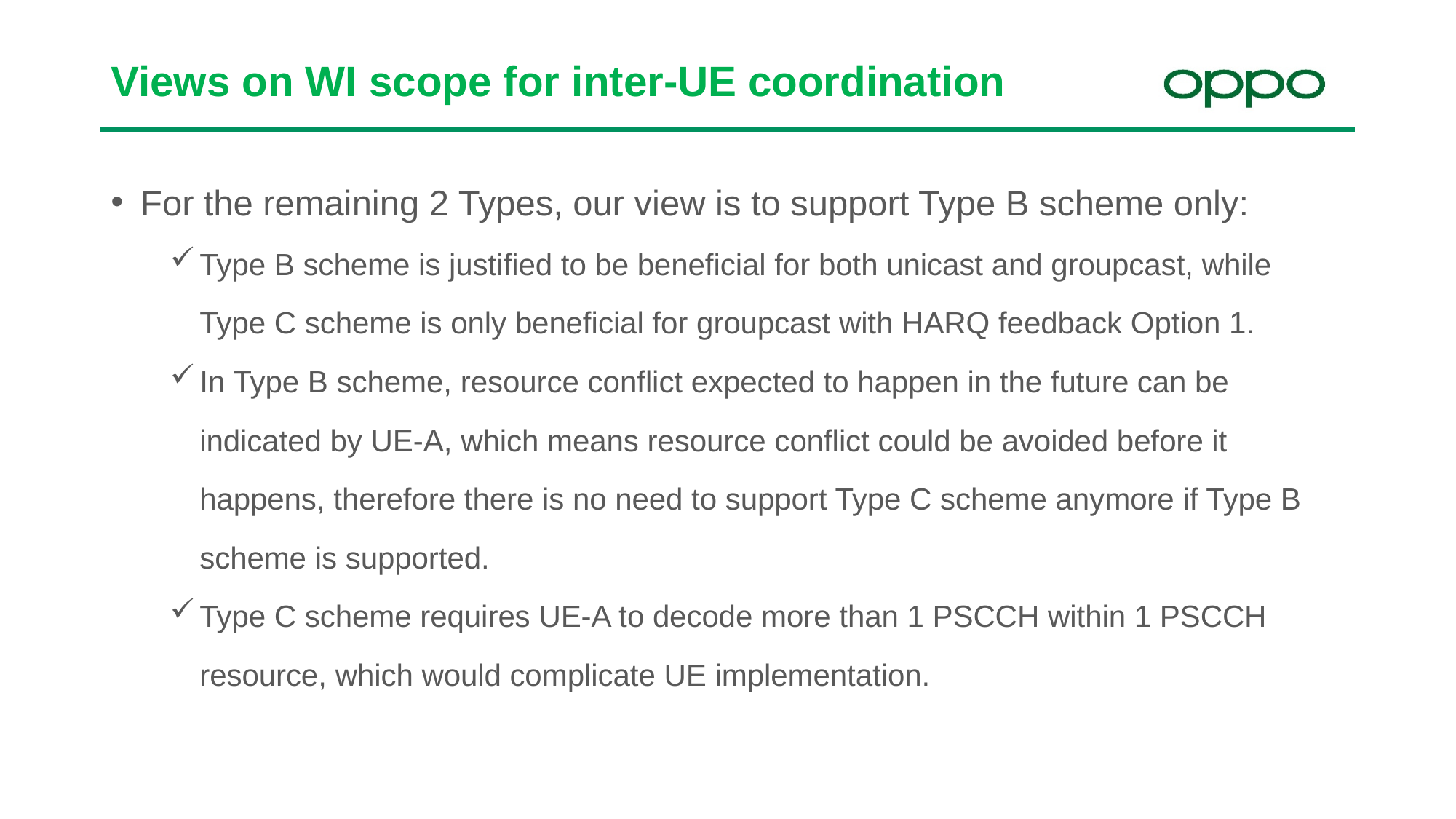

# Views on WI scope for inter-UE coordination
For the remaining 2 Types, our view is to support Type B scheme only:
Type B scheme is justified to be beneficial for both unicast and groupcast, while Type C scheme is only beneficial for groupcast with HARQ feedback Option 1.
In Type B scheme, resource conflict expected to happen in the future can be indicated by UE-A, which means resource conflict could be avoided before it happens, therefore there is no need to support Type C scheme anymore if Type B scheme is supported.
Type C scheme requires UE-A to decode more than 1 PSCCH within 1 PSCCH resource, which would complicate UE implementation.